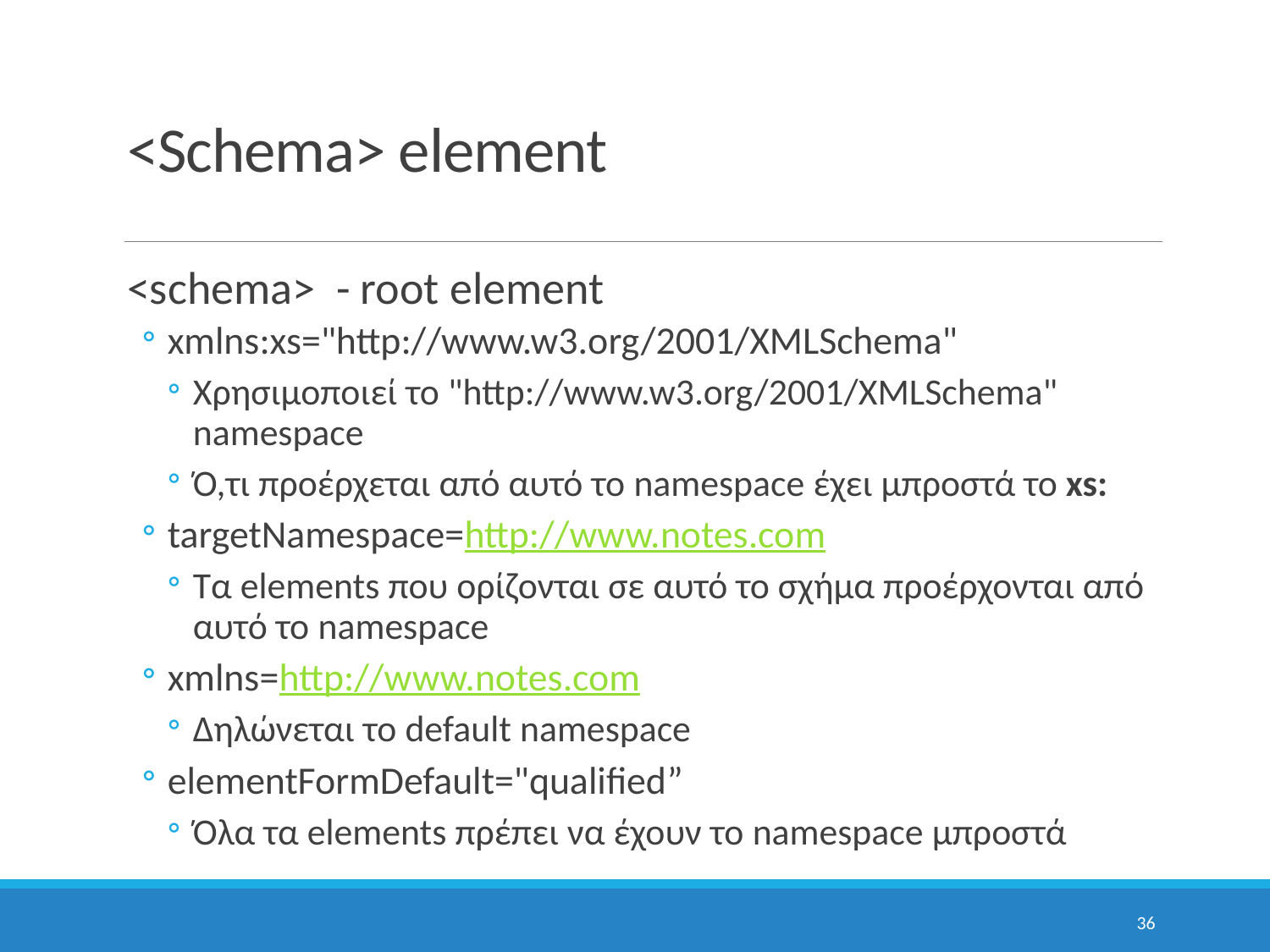

# <Schema> element
<schema>  - root element
xmlns:xs="http://www.w3.org/2001/XMLSchema"
Χρησιμοποιεί το "http://www.w3.org/2001/XMLSchema" namespace
Ό,τι προέρχεται από αυτό το namespace έχει μπροστά το xs:
targetNamespace=http://www.notes.com
Τα elements που ορίζονται σε αυτό το σχήμα προέρχονται από αυτό το namespace
xmlns=http://www.notes.com
Δηλώνεται το default namespace
elementFormDefault="qualified”
Όλα τα elements πρέπει να έχουν το namespace μπροστά
36